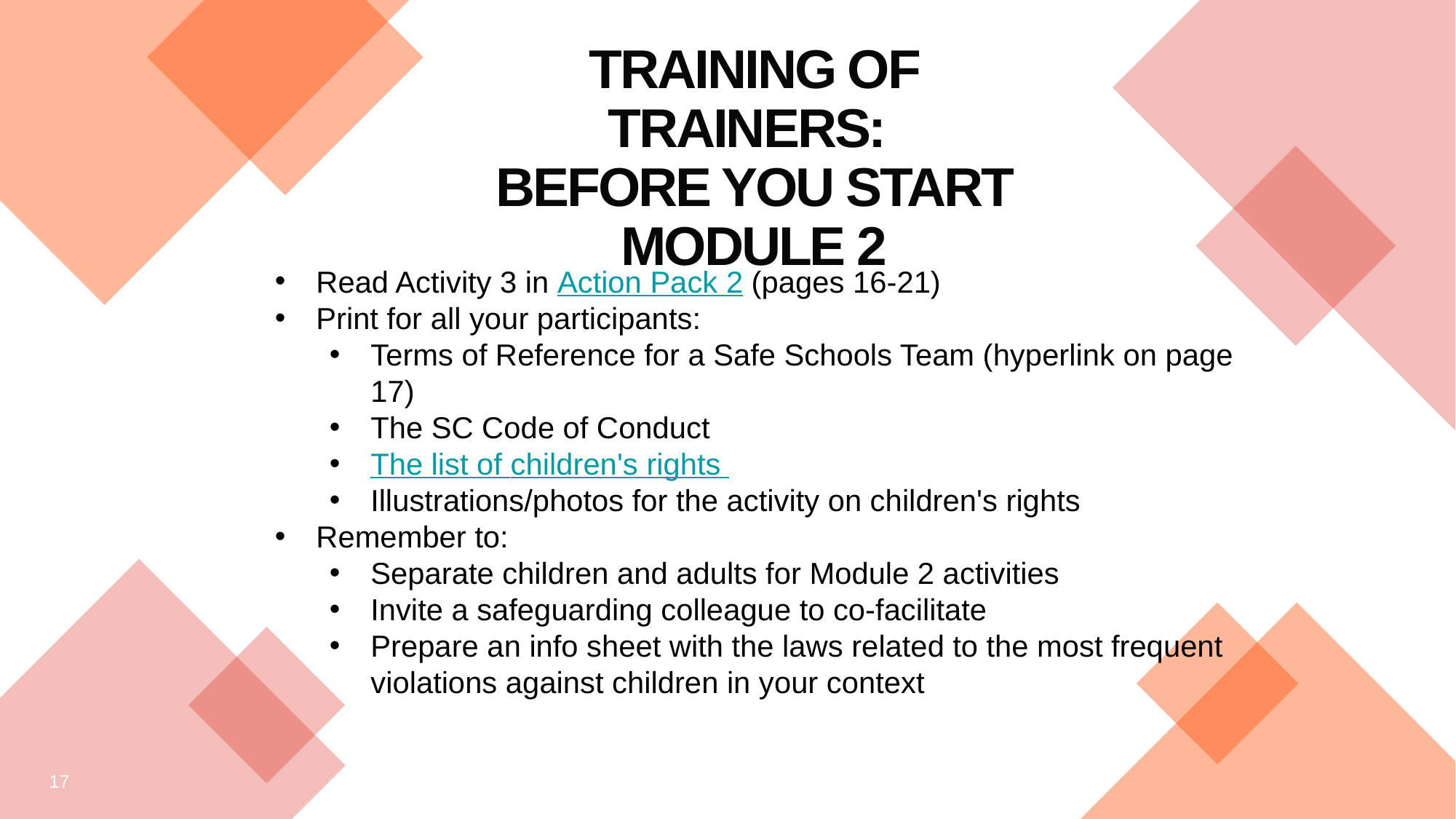

# TRAINING OF TRAINERS: Before you start module 2

Read Activity 3 in Action Pack 2 (pages 16-21)
Print for all your participants:
Terms of Reference for a Safe Schools Team (hyperlink on page 17)
The SC Code of Conduct
The list of children's rights
Illustrations/photos for the activity on children's rights
Remember to:
Separate children and adults for Module 2 activities
Invite a safeguarding colleague to co-facilitate
Prepare an info sheet with the laws related to the most frequent violations against children in your context

17